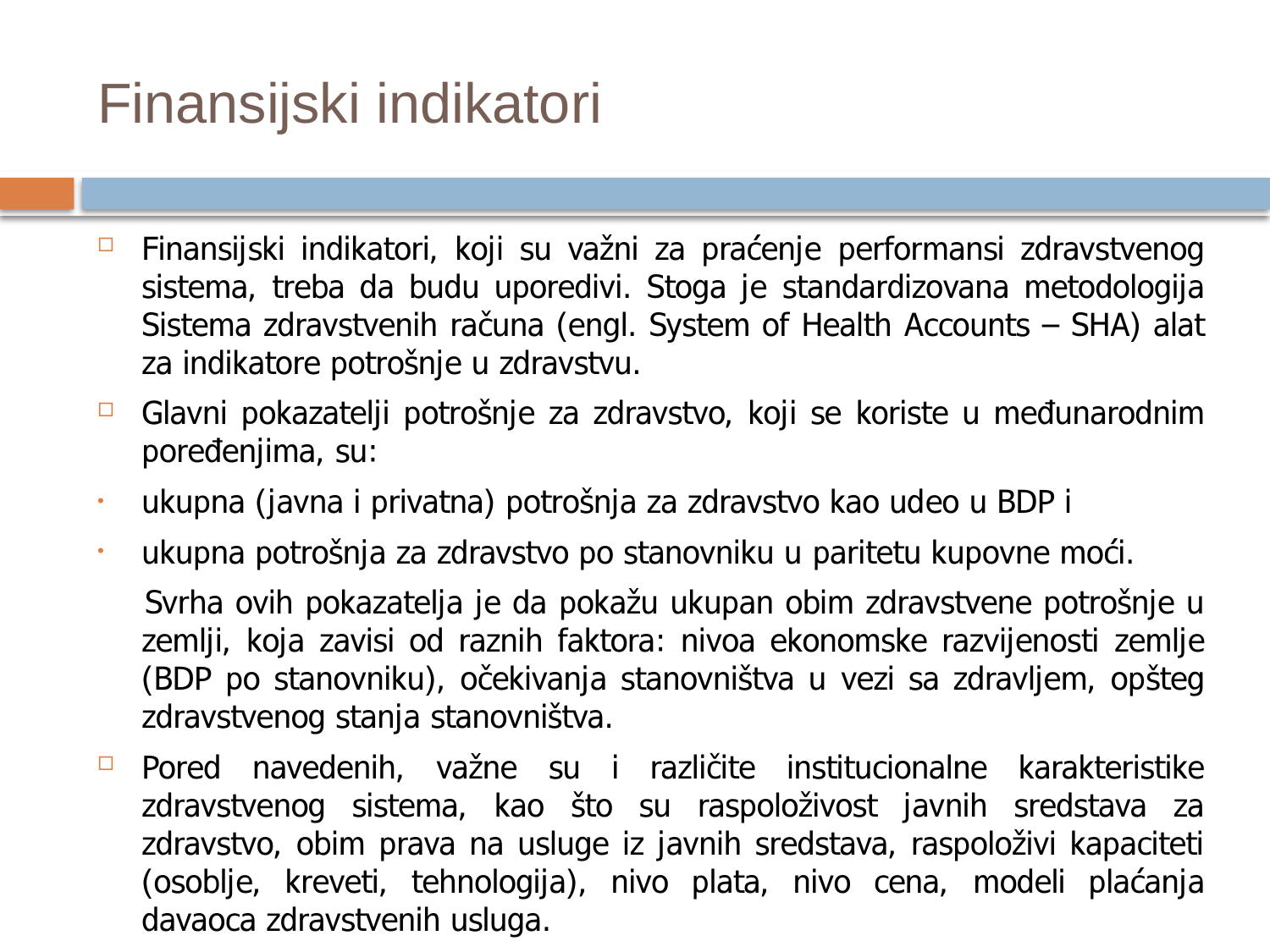

# Finansijski indikatori
Finansijski indikatori, koji su važni za praćenje performansi zdravstvenog sistema, treba da budu uporedivi. Stoga je standardizovana metodologija Sistema zdravstvenih računa (engl. System of Health Accounts – SHA) alat za indikatore potrošnje u zdravstvu.
Glavni pokazatelji potrošnje za zdravstvo, koji se koriste u međunarodnim poređenjima, su:
ukupna (javna i privatna) potrošnja za zdravstvo kao udeo u BDP i
ukupna potrošnja za zdravstvo po stanovniku u paritetu kupovne moći.
    Svrha ovih pokazatelja je da pokažu ukupan obim zdravstvene potrošnje u zemlji, koja zavisi od raznih faktora: nivoa ekonomske razvijenosti zemlje (BDP po stanovniku), očekivanja stanovništva u vezi sa zdravljem, opšteg zdravstvenog stanja stanovništva.
Pored navedenih, važne su i različite institucionalne karakteristike zdravstvenog sistema, kao što su raspoloživost javnih sredstava za zdravstvo, obim prava na usluge iz javnih sredstava, raspoloživi kapaciteti (osoblje, kreveti, tehnologija), nivo plata, nivo cena, modeli plaćanja davaoca zdravstvenih usluga.